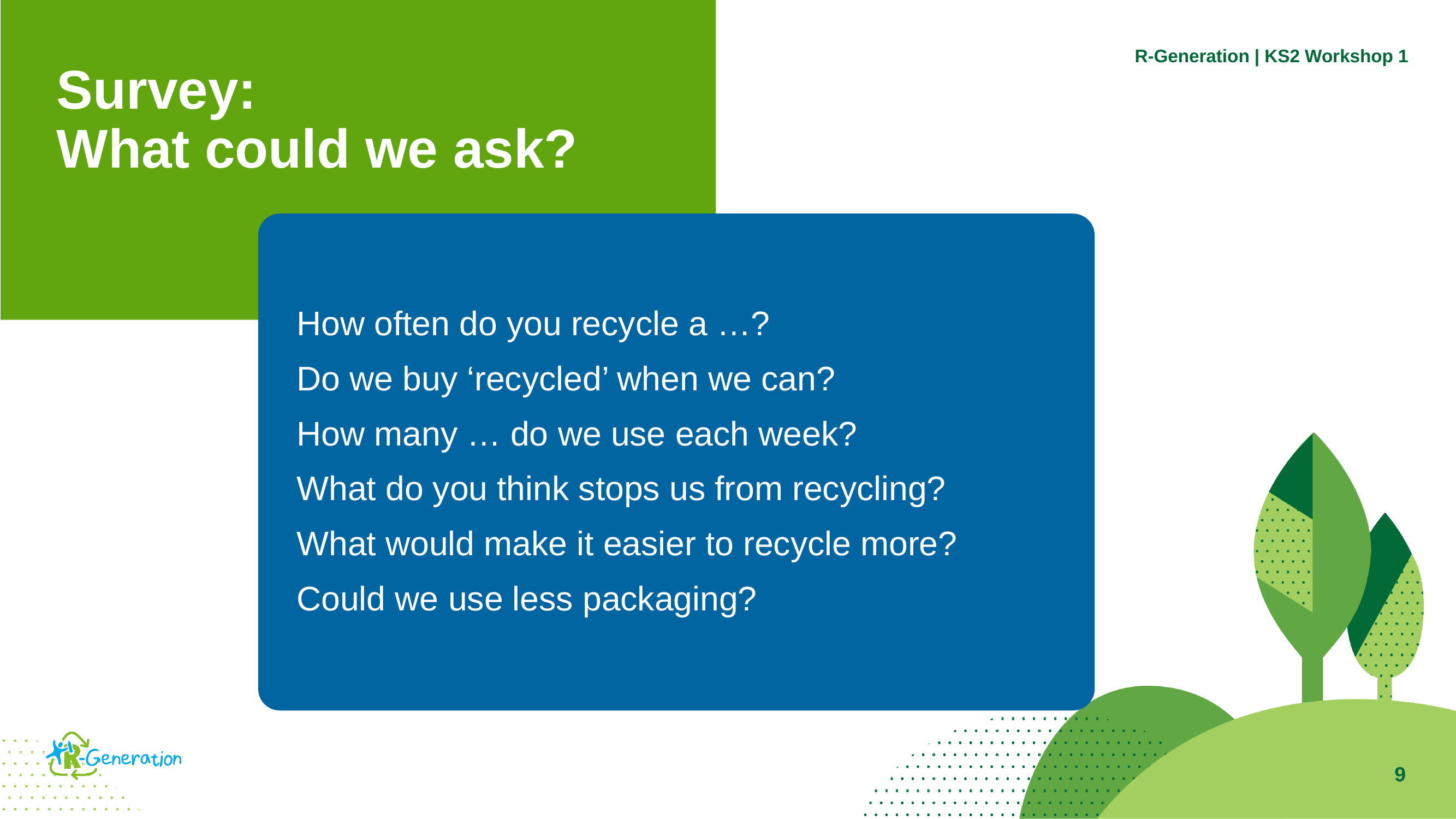

R-Generation | KS2 Workshop 1
Survey:
What could we ask?
How often do you recycle a …?
Do we buy ‘recycled’ when we can?
How many … do we use each week?
What do you think stops us from recycling?
What would make it easier to recycle more?
Could we use less packaging?
9